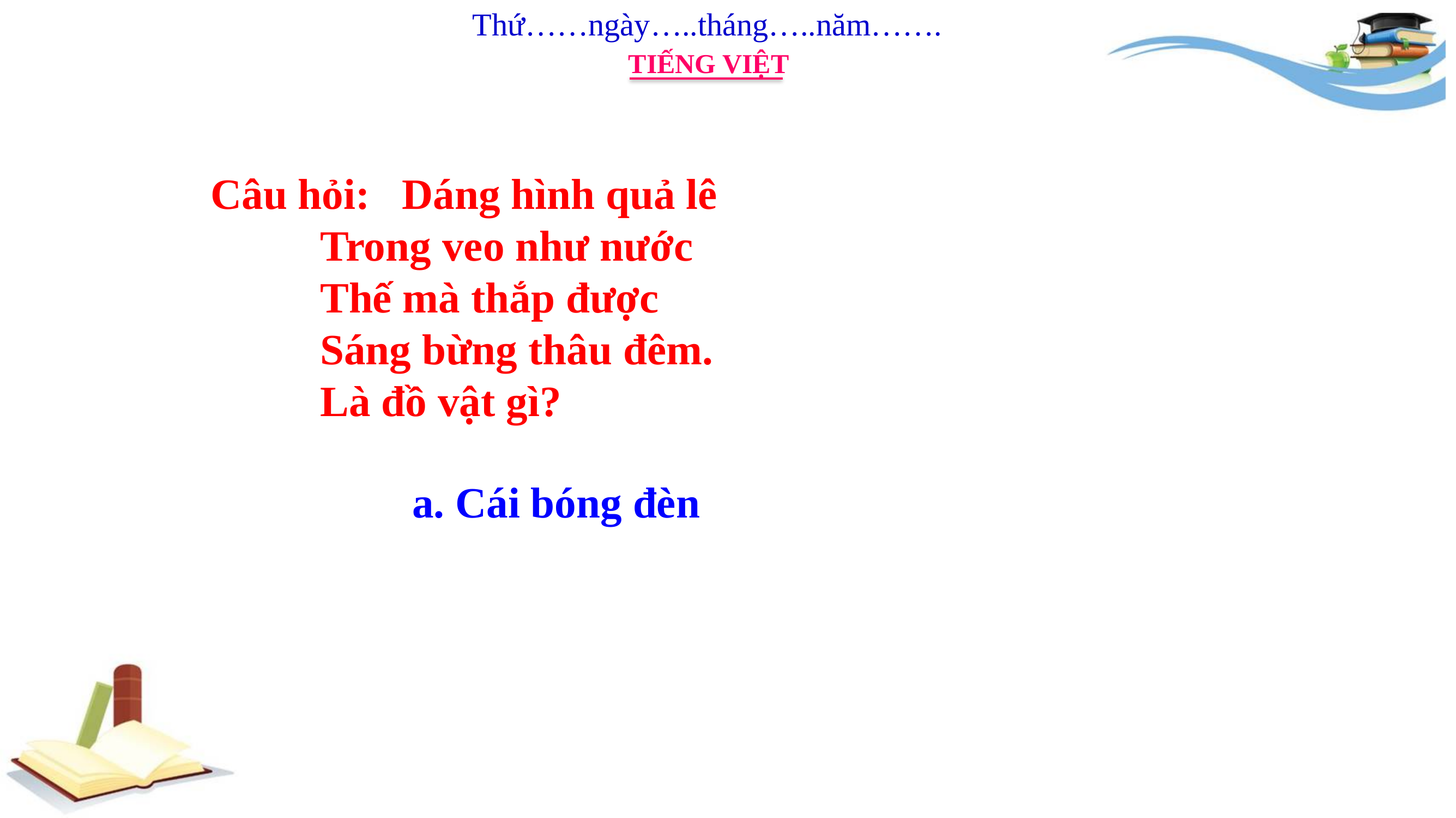

Thứ……ngày…..tháng…..năm…….
TIẾNG VIỆT
     Câu hỏi: 	Dáng hình quả lê
		Trong veo như nước
		Thế mà thắp được
		Sáng bừng thâu đêm.
		Là đồ vật gì?
a. Cái bóng đèn